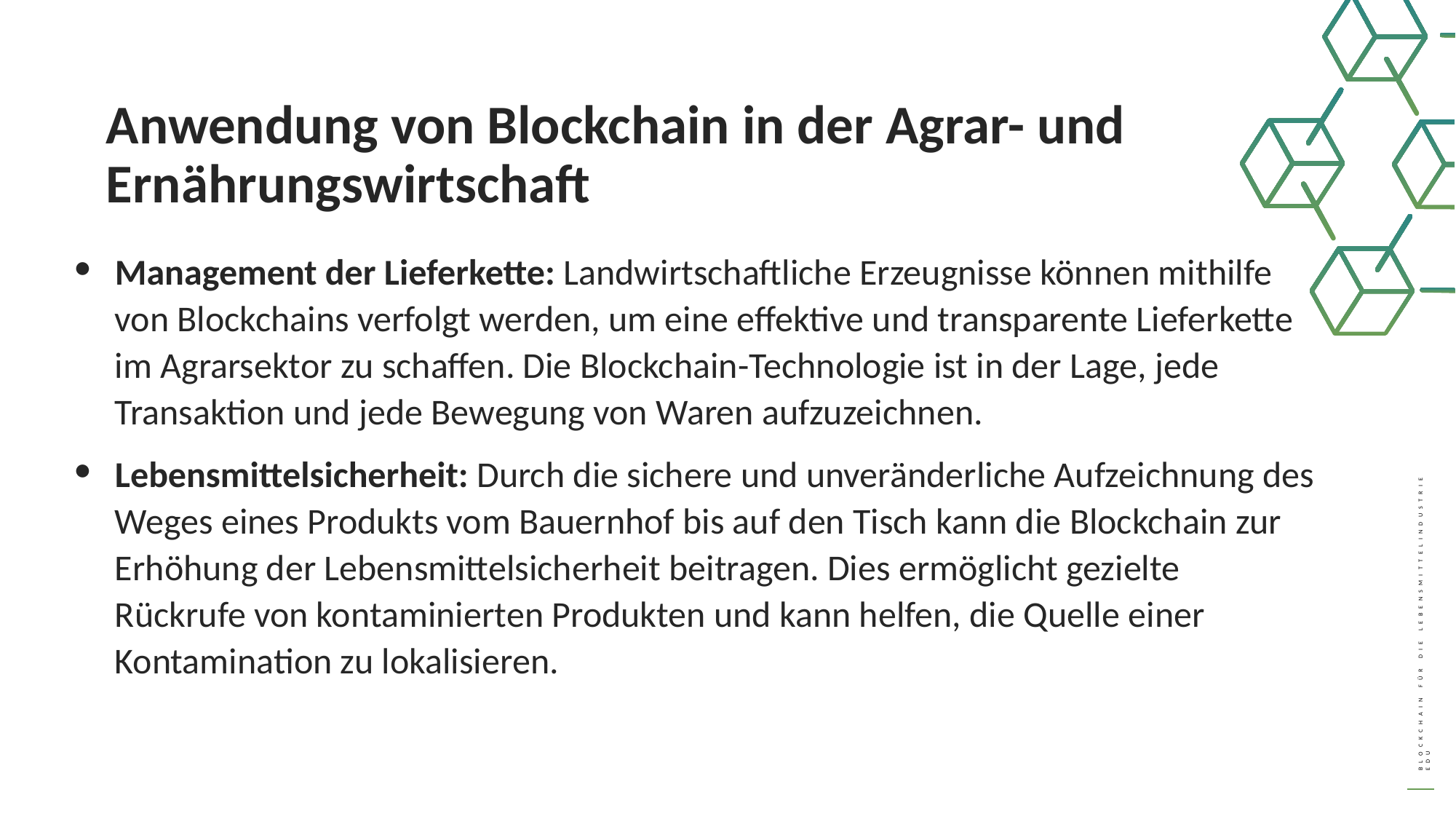

Anwendung von Blockchain in der Agrar- und Ernährungswirtschaft
Management der Lieferkette: Landwirtschaftliche Erzeugnisse können mithilfe von Blockchains verfolgt werden, um eine effektive und transparente Lieferkette im Agrarsektor zu schaffen. Die Blockchain-Technologie ist in der Lage, jede Transaktion und jede Bewegung von Waren aufzuzeichnen.
Lebensmittelsicherheit: Durch die sichere und unveränderliche Aufzeichnung des Weges eines Produkts vom Bauernhof bis auf den Tisch kann die Blockchain zur Erhöhung der Lebensmittelsicherheit beitragen. Dies ermöglicht gezielte Rückrufe von kontaminierten Produkten und kann helfen, die Quelle einer Kontamination zu lokalisieren.